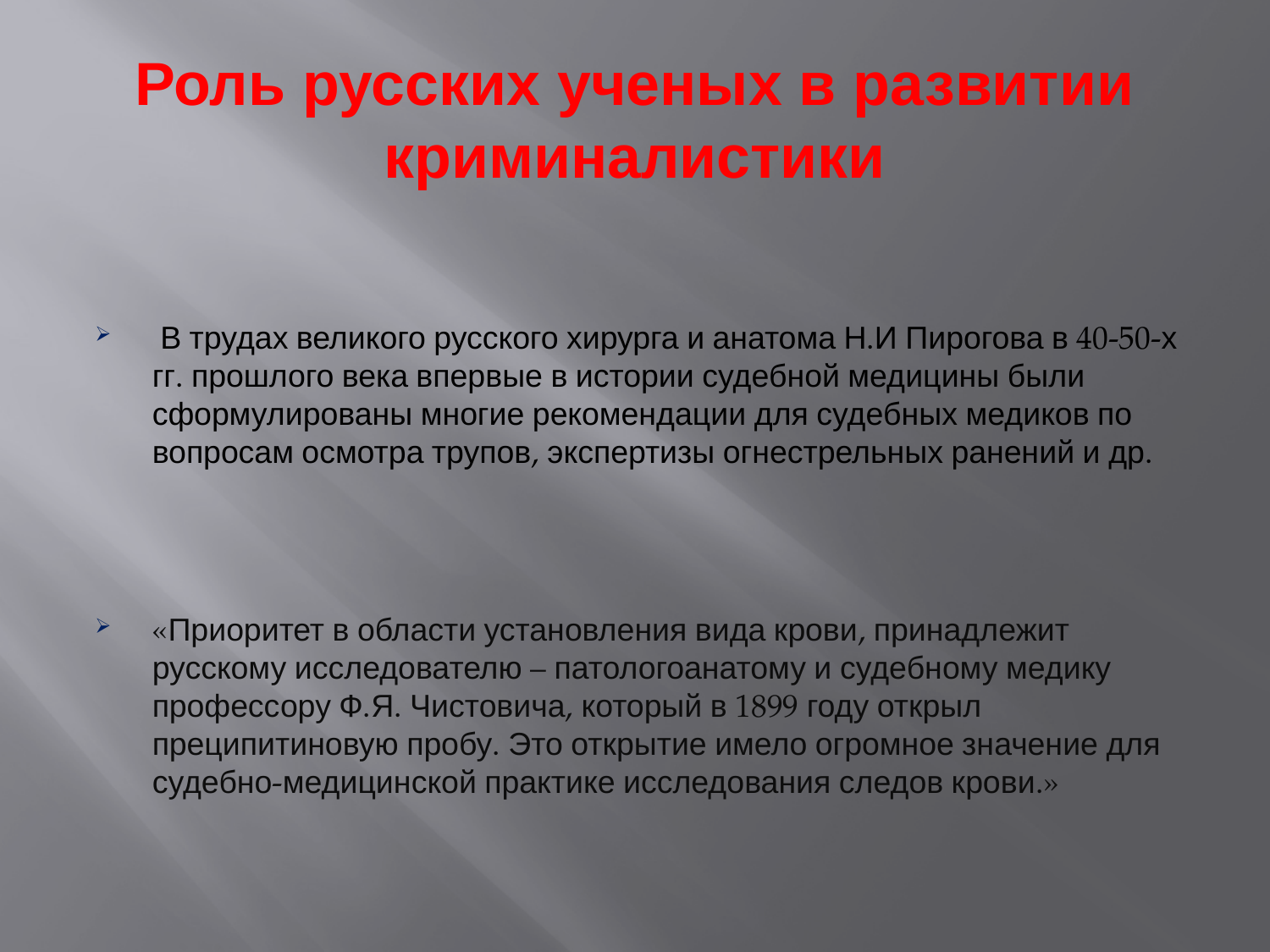

# Роль русских ученых в развитии криминалистики

 В трудах великого русского хирурга и анатома Н.И Пирогова в 40-50-х гг. прошлого века впервые в истории судебной медицины были сформулированы многие рекомендации для судебных медиков по вопросам осмотра трупов, экспертизы огнестрельных ранений и др.

«Приоритет в области установления вида крови, принадлежит русскому исследователю – патологоанатому и судебному медику профессору Ф.Я. Чистовича, который в 1899 году открыл преципитиновую пробу. Это открытие имело огромное значение для  судебно-медицинской практике исследования следов крови.»